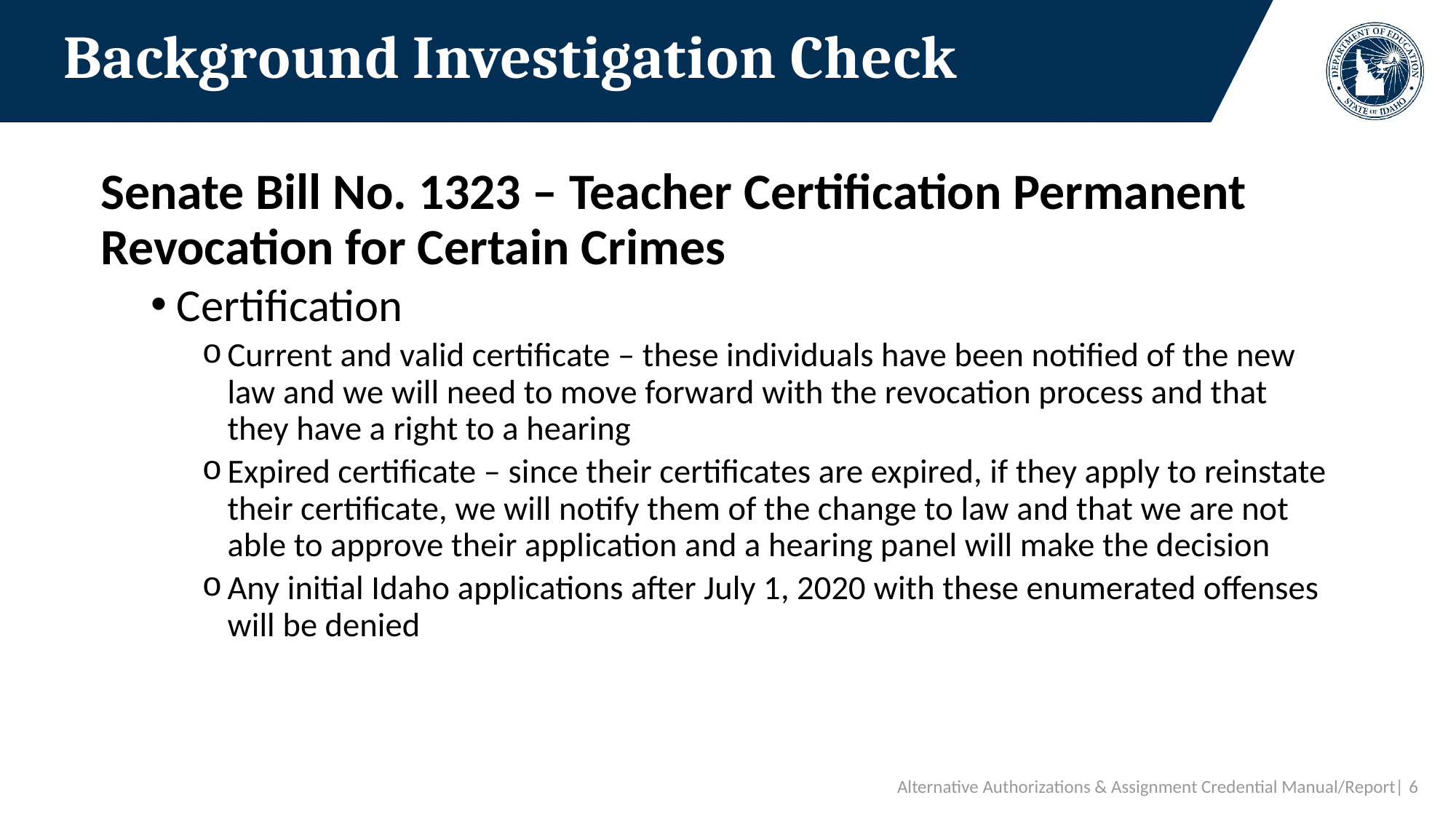

# Background Investigation Check
Senate Bill No. 1323 – Teacher Certification Permanent Revocation for Certain Crimes
Certification
Current and valid certificate – these individuals have been notified of the new law and we will need to move forward with the revocation process and that they have a right to a hearing
Expired certificate – since their certificates are expired, if they apply to reinstate their certificate, we will notify them of the change to law and that we are not able to approve their application and a hearing panel will make the decision
Any initial Idaho applications after July 1, 2020 with these enumerated offenses will be denied

Alternative Authorizations & Assignment Credential Manual/Report| 6